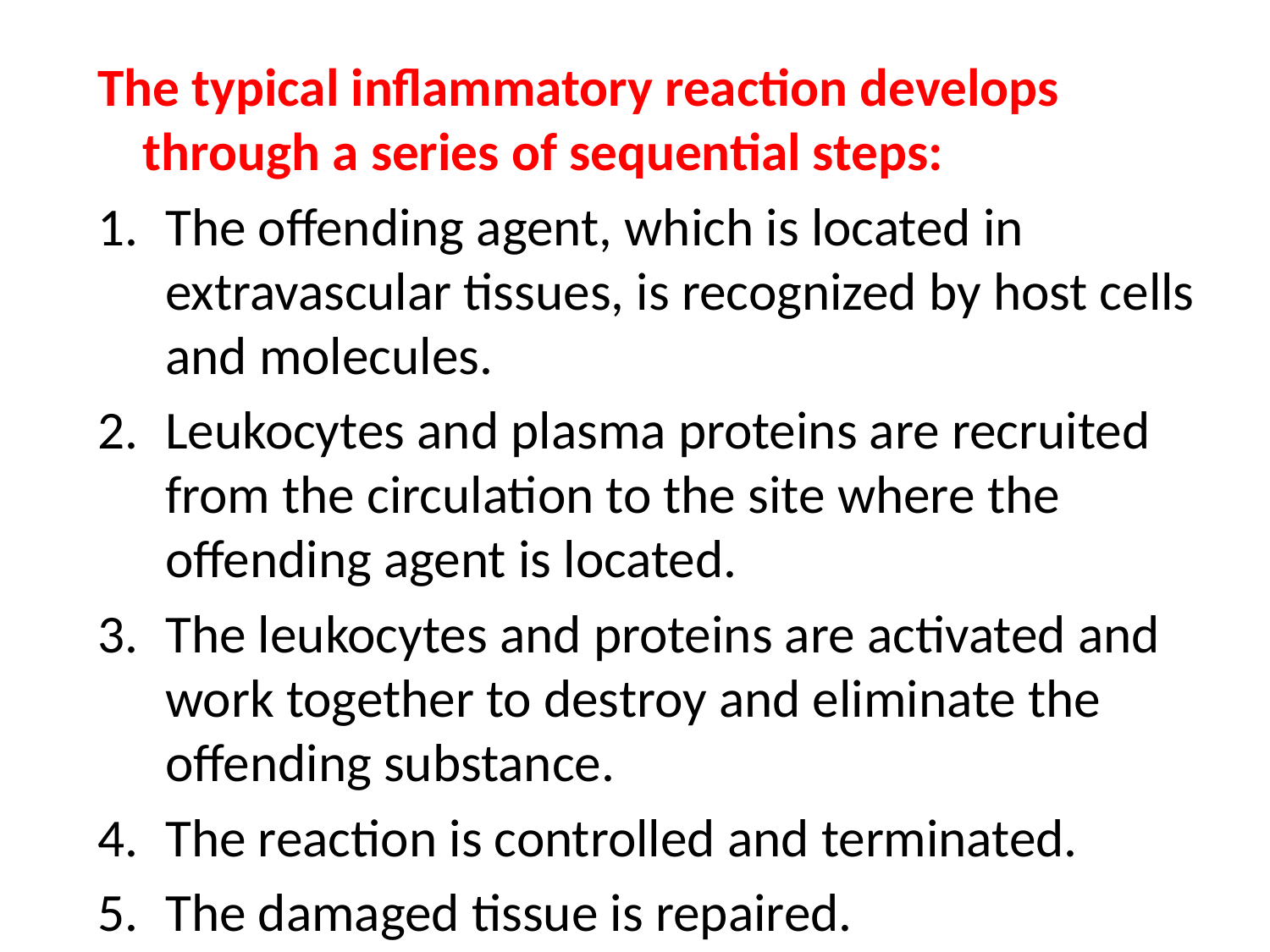

The typical inflammatory reaction develops through a series of sequential steps:
The offending agent, which is located in extravascular tissues, is recognized by host cells and molecules.
Leukocytes and plasma proteins are recruited from the circulation to the site where the offending agent is located.
The leukocytes and proteins are activated and work together to destroy and eliminate the offending substance.
The reaction is controlled and terminated.
The damaged tissue is repaired.